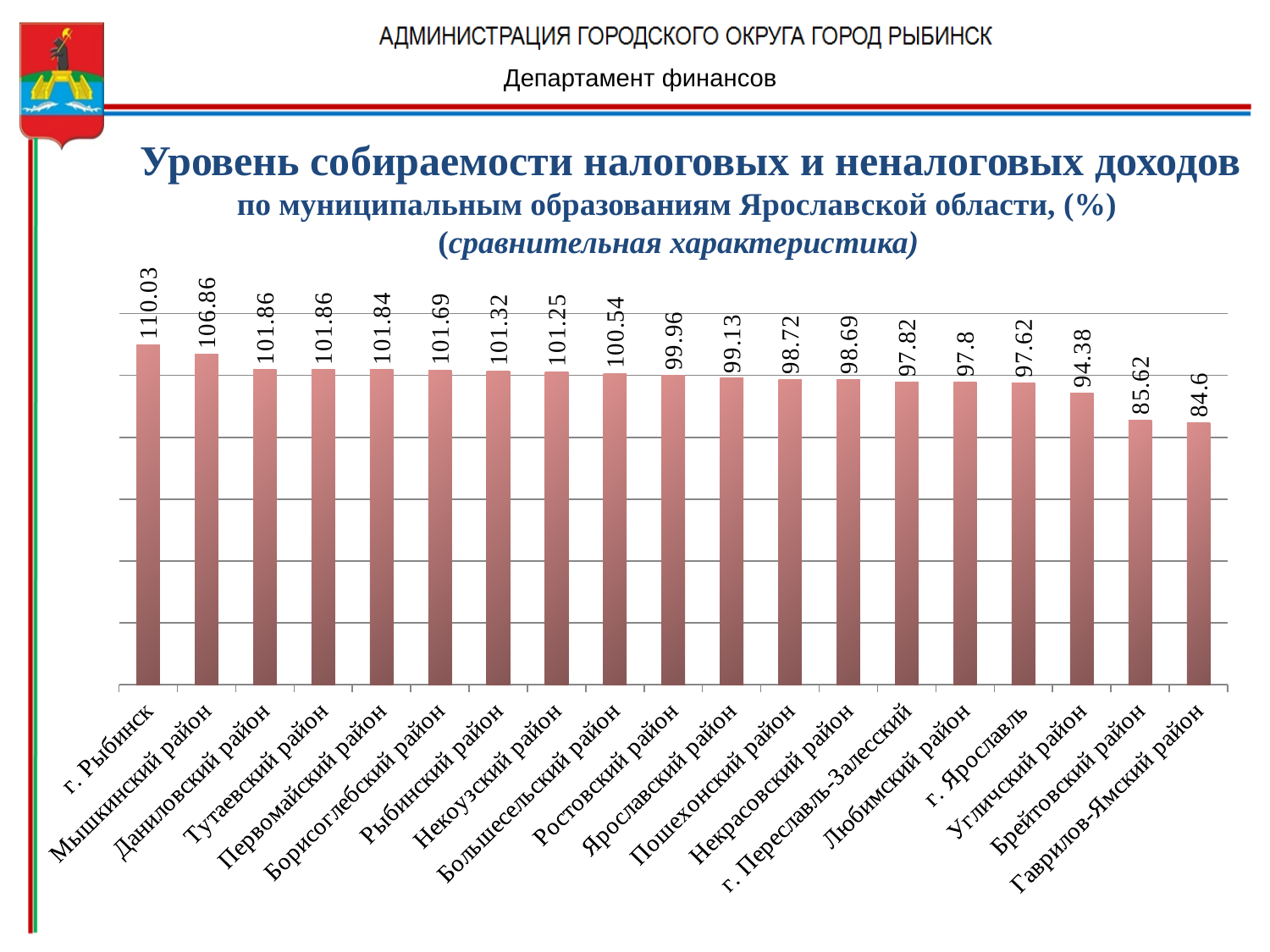

Департамент финансов
Уровень собираемости налоговых и неналоговых доходов
            по муниципальным образованиям Ярославской области, (%)
                                     (сравнительная характеристика)

### Chart

| Category |  |
|---|---|
| г. Рыбинск | 110.03 |
| Мышкинский район | 106.86 |
| Даниловский район | 101.86 |
| Тутаевский район | 101.86 |
| Первомайский район | 101.84 |
| Борисоглебский район | 101.69 |
| Рыбинский район | 101.32 |
| Некоузский район | 101.25 |
| Большесельский район | 100.54 |
| Ростовский район | 99.96 |
| Ярославский район | 99.13 |
| Пошехонский район | 98.72 |
| Некрасовский район | 98.69 |
| г. Переславль-Залесский | 97.82 |
| Любимский район | 97.8 |
| г. Ярославль | 97.62 |
| Угличский район | 94.38 |
| Брейтовский район | 85.62 |
| Гаврилов-Ямский район | 84.6 |